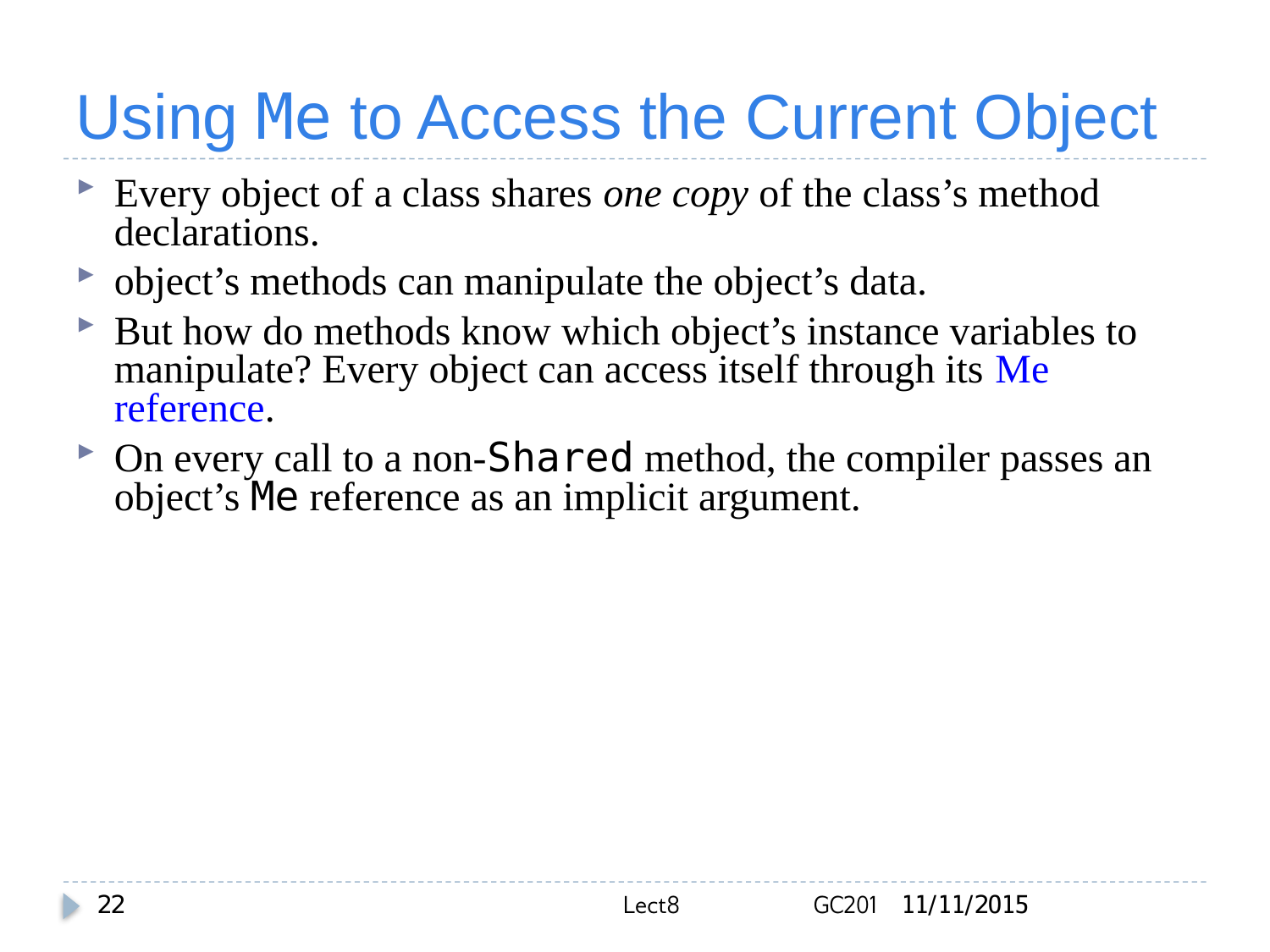

# Using Me to Access the Current Object
Every object of a class shares one copy of the class’s method declarations.
object’s methods can manipulate the object’s data.
But how do methods know which object’s instance variables to manipulate? Every object can access itself through its Me reference.
On every call to a non-Shared method, the compiler passes an object’s Me reference as an implicit argument.
22
Lect8                  GC201
11/11/2015